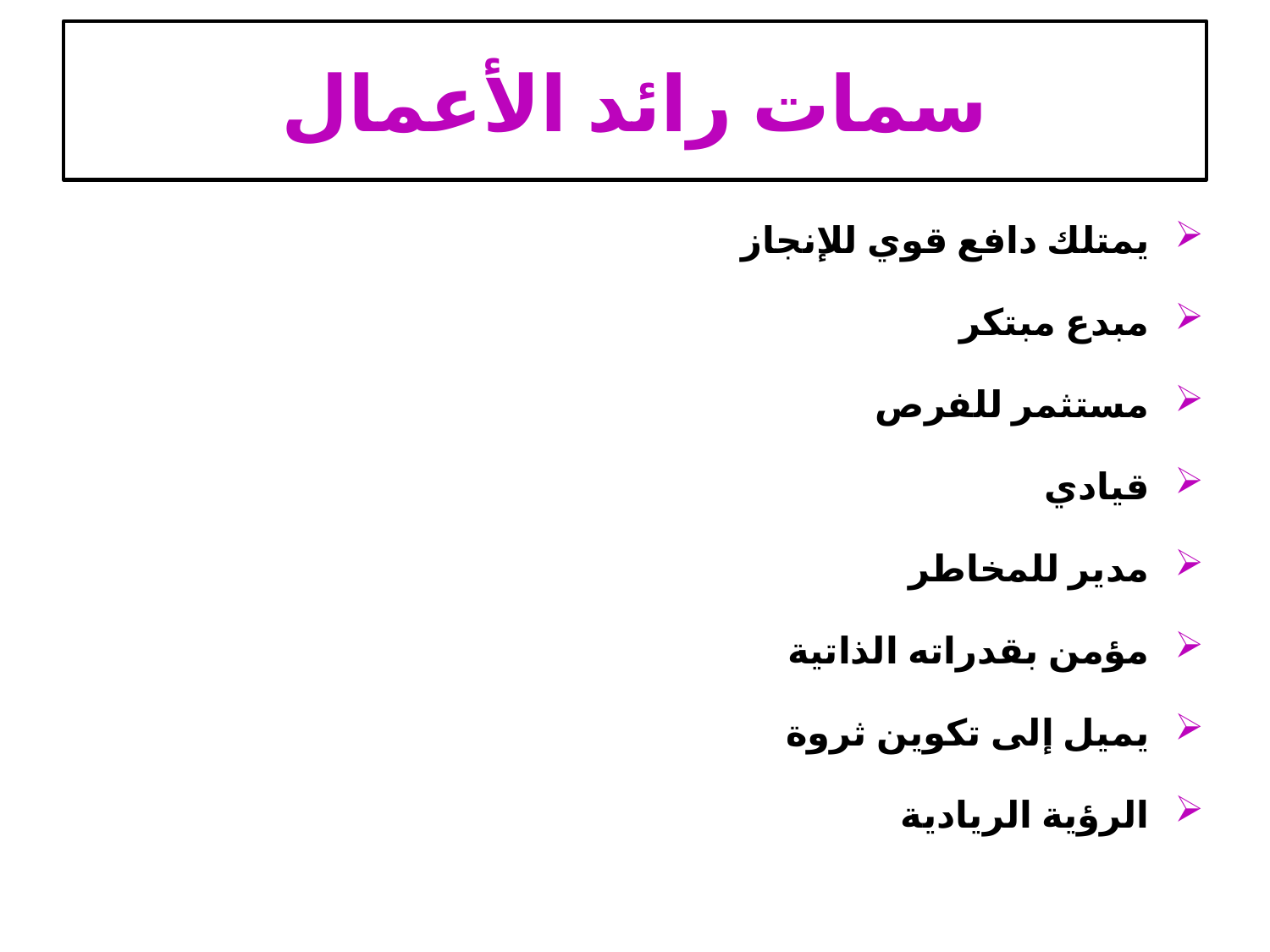

# سمات رائد الأعمال
يمتلك دافع قوي للإنجاز
مبدع مبتكر
مستثمر للفرص
قيادي
مدير للمخاطر
مؤمن بقدراته الذاتية
يميل إلى تكوين ثروة
الرؤية الريادية